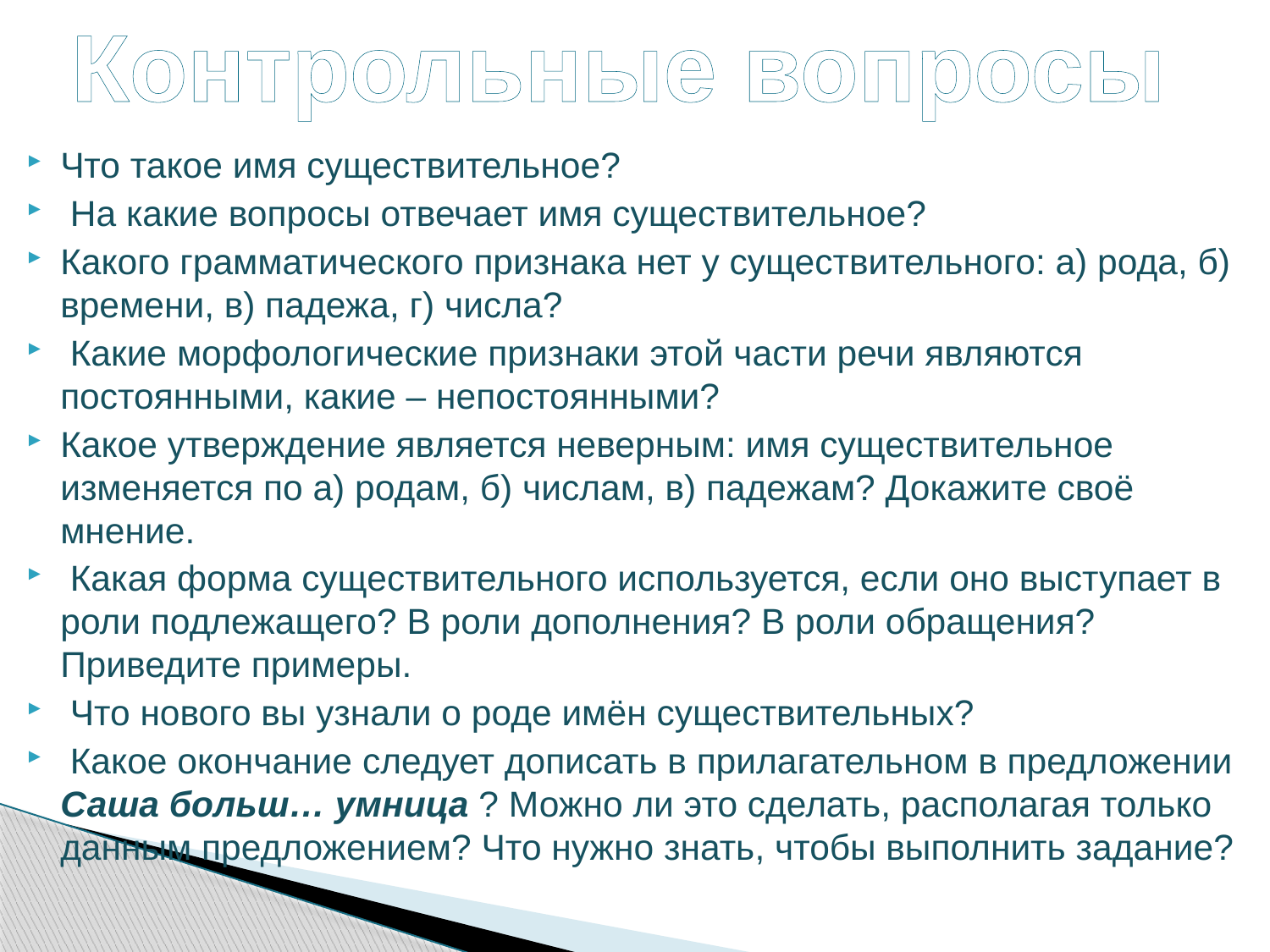

Контрольные вопросы
#
Что такое имя существительное?
 На какие вопросы отвечает имя существительное?
Какого грамматического признака нет у существительного: а) рода, б) времени, в) падежа, г) числа?
 Какие морфологические признаки этой части речи являются постоянными, какие – непостоянными?
Какое утверждение является неверным: имя существительное изменяется по а) родам, б) числам, в) падежам? Докажите своё мнение.
 Какая форма существительного используется, если оно выступает в роли подлежащего? В роли дополнения? В роли обращения? Приведите примеры.
 Что нового вы узнали о роде имён существительных?
 Какое окончание следует дописать в прилагательном в предложении Саша больш… умница ? Можно ли это сделать, располагая только данным предложением? Что нужно знать, чтобы выполнить задание?